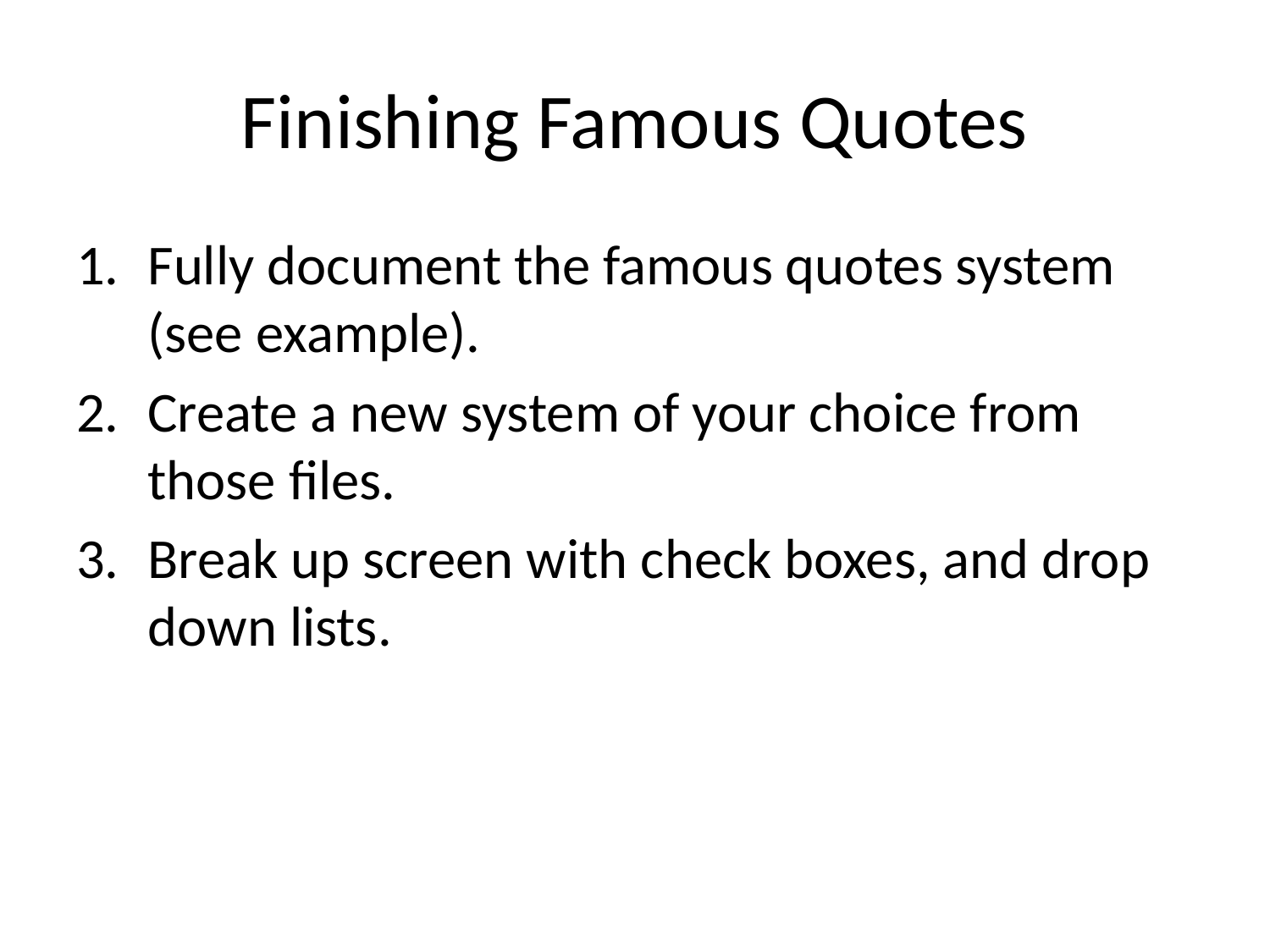

# Finishing Famous Quotes
Fully document the famous quotes system (see example).
Create a new system of your choice from those files.
Break up screen with check boxes, and drop down lists.